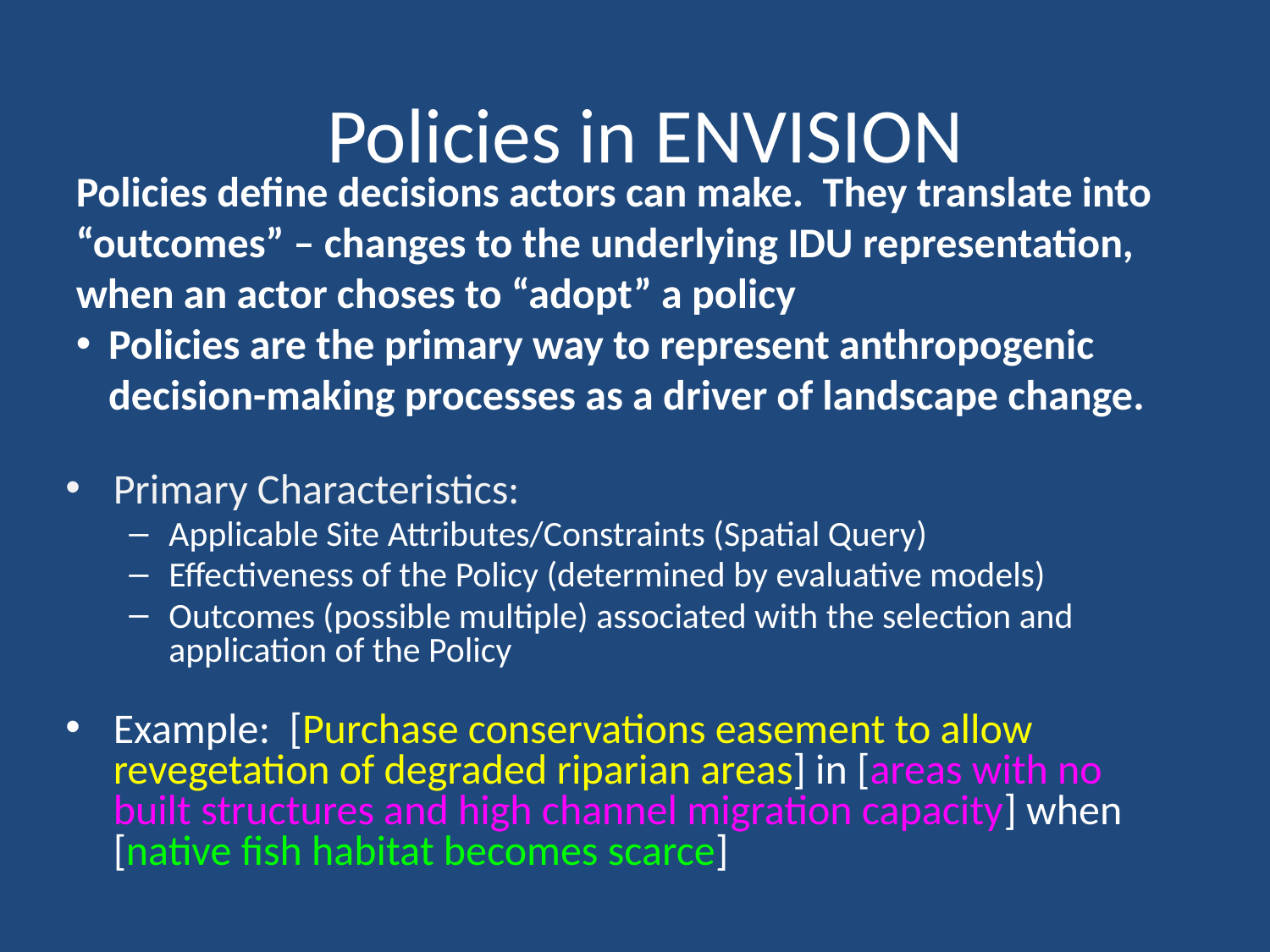

# Policies in ENVISION
Policies define decisions actors can make.  They translate into “outcomes” – changes to the underlying IDU representation, when an actor choses to “adopt” a policy
Policies are the primary way to represent anthropogenic decision-making processes as a driver of landscape change.
Primary Characteristics:
Applicable Site Attributes/Constraints (Spatial Query)
Effectiveness of the Policy (determined by evaluative models)
Outcomes (possible multiple) associated with the selection and application of the Policy
Example:  [Purchase conservations easement to allow revegetation of degraded riparian areas] in [areas with no built structures and high channel migration capacity] when [native fish habitat becomes scarce]